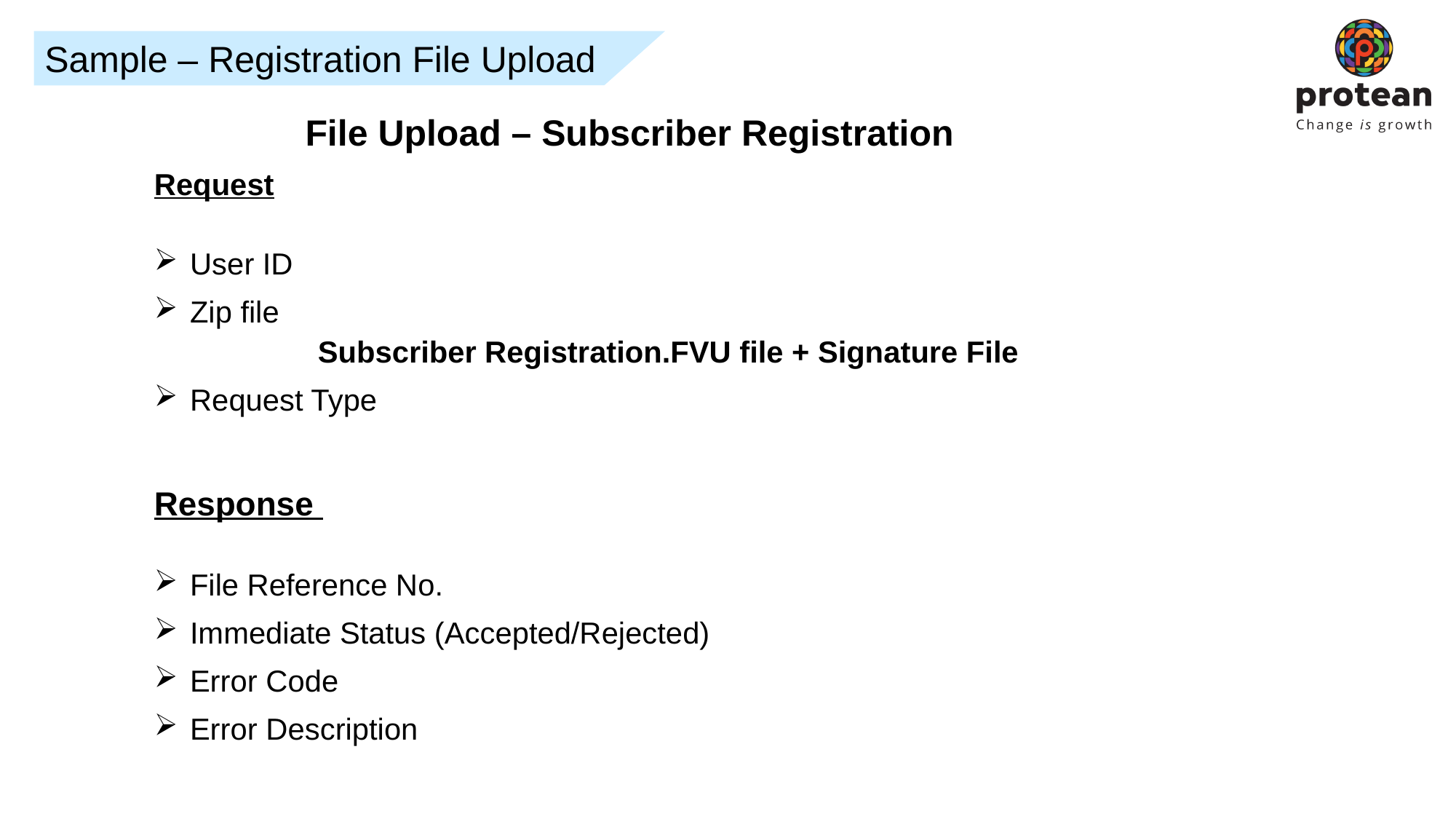

Sample – Registration File Upload
File Upload – Subscriber Registration
Request

 User ID
 Zip file
	Subscriber Registration.FVU file + Signature File
 Request Type

Response

 File Reference No.
 Immediate Status (Accepted/Rejected)
 Error Code
 Error Description